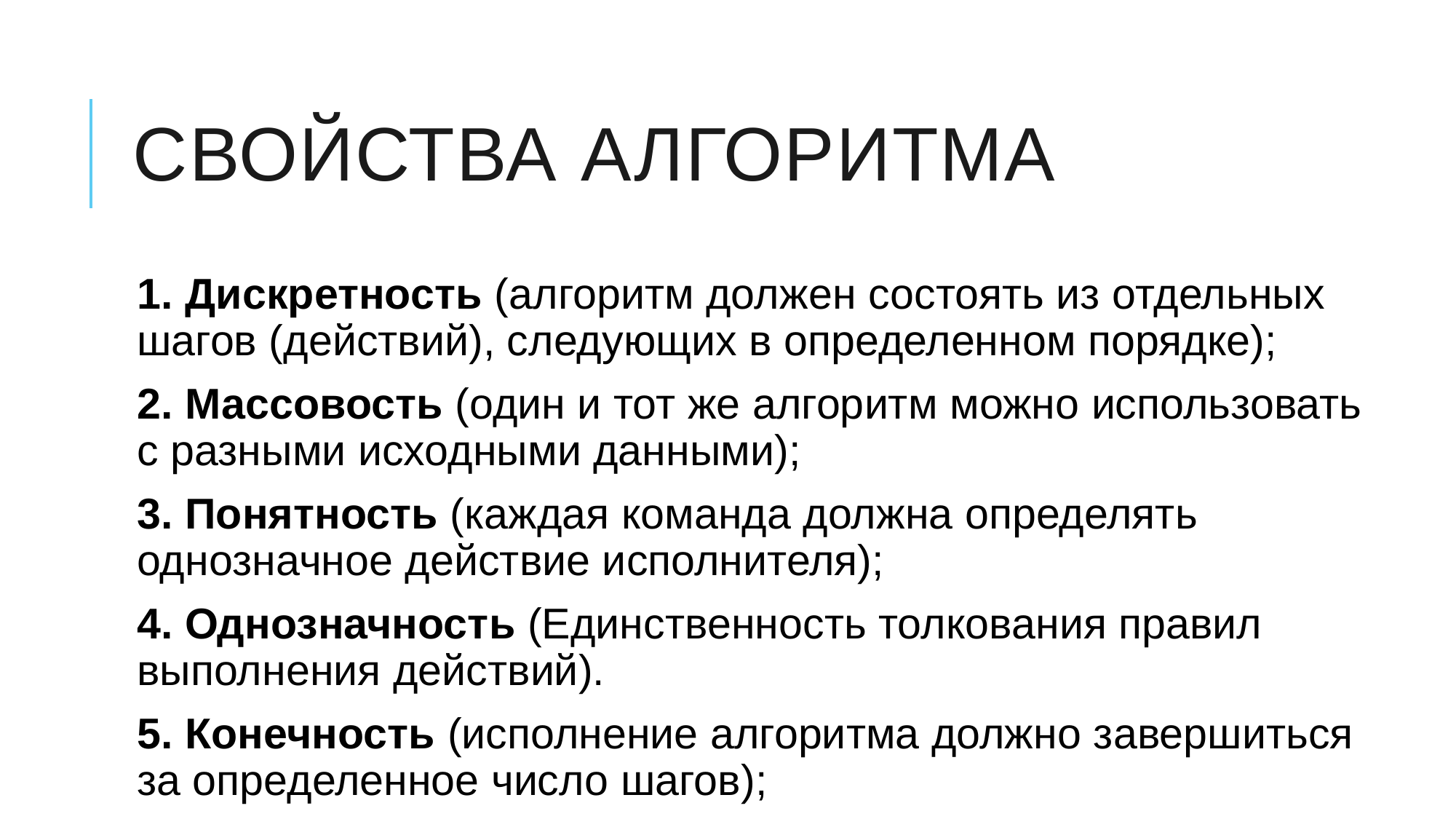

# Свойства алгоритма
1. Дискретность (алгоритм должен состоять из отдельных шагов (действий), следующих в определенном порядке);
2. Массовость (один и тот же алгоритм можно использовать с разными исходными данными);
3. Понятность (каждая команда должна определять однозначное действие исполнителя);
4. Однозначность (Единственность толкования правил выполнения действий).
5. Конечность (исполнение алгоритма должно завершиться за определенное число шагов);